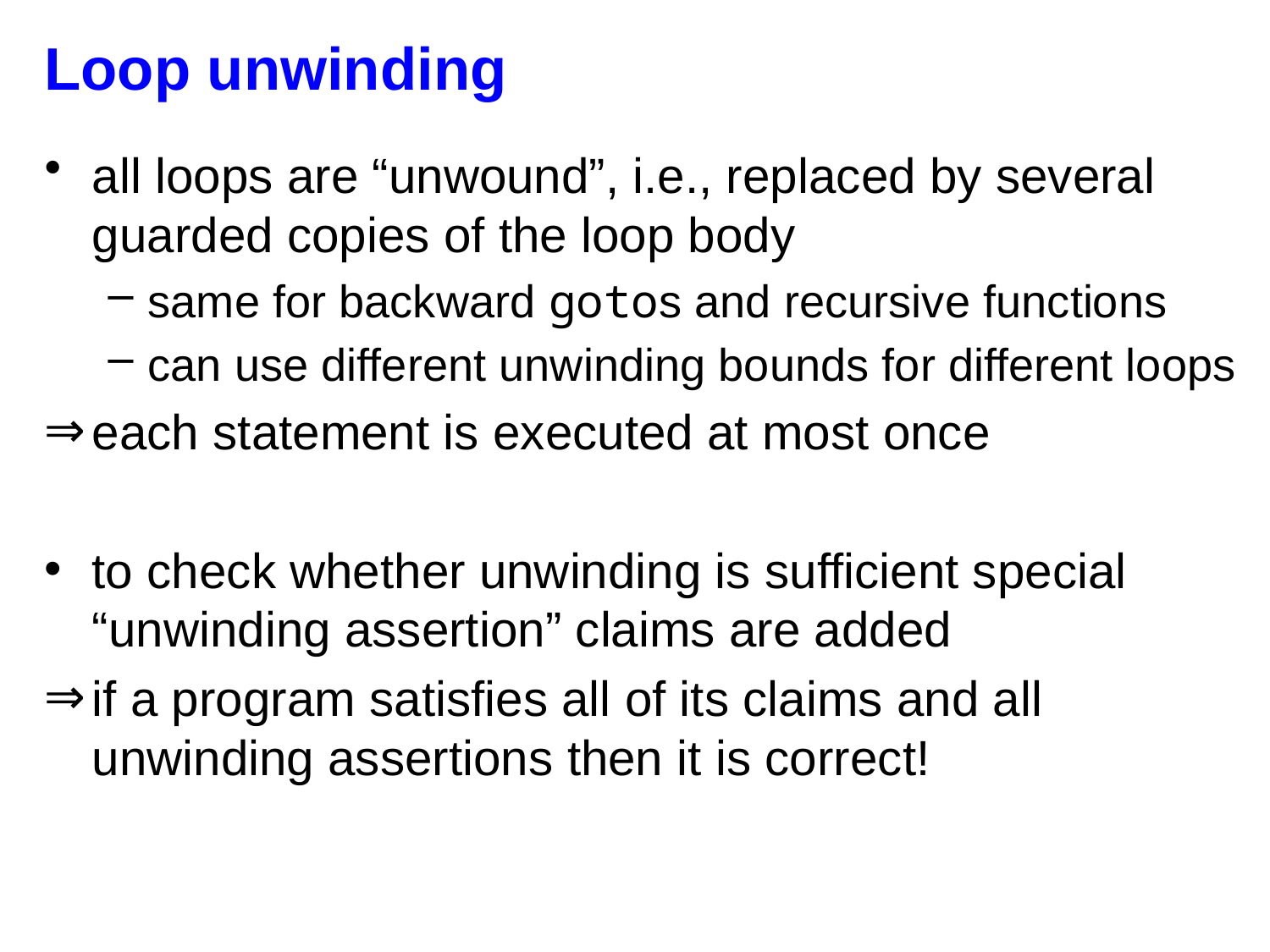

# Loop unwinding
all loops are “unwound”, i.e., replaced by several guarded copies of the loop body
same for backward gotos and recursive functions
can use different unwinding bounds for different loops
each statement is executed at most once

to check whether unwinding is sufficient special “unwinding assertion” claims are added
if a program satisfies all of its claims and all
unwinding assertions then it is correct!